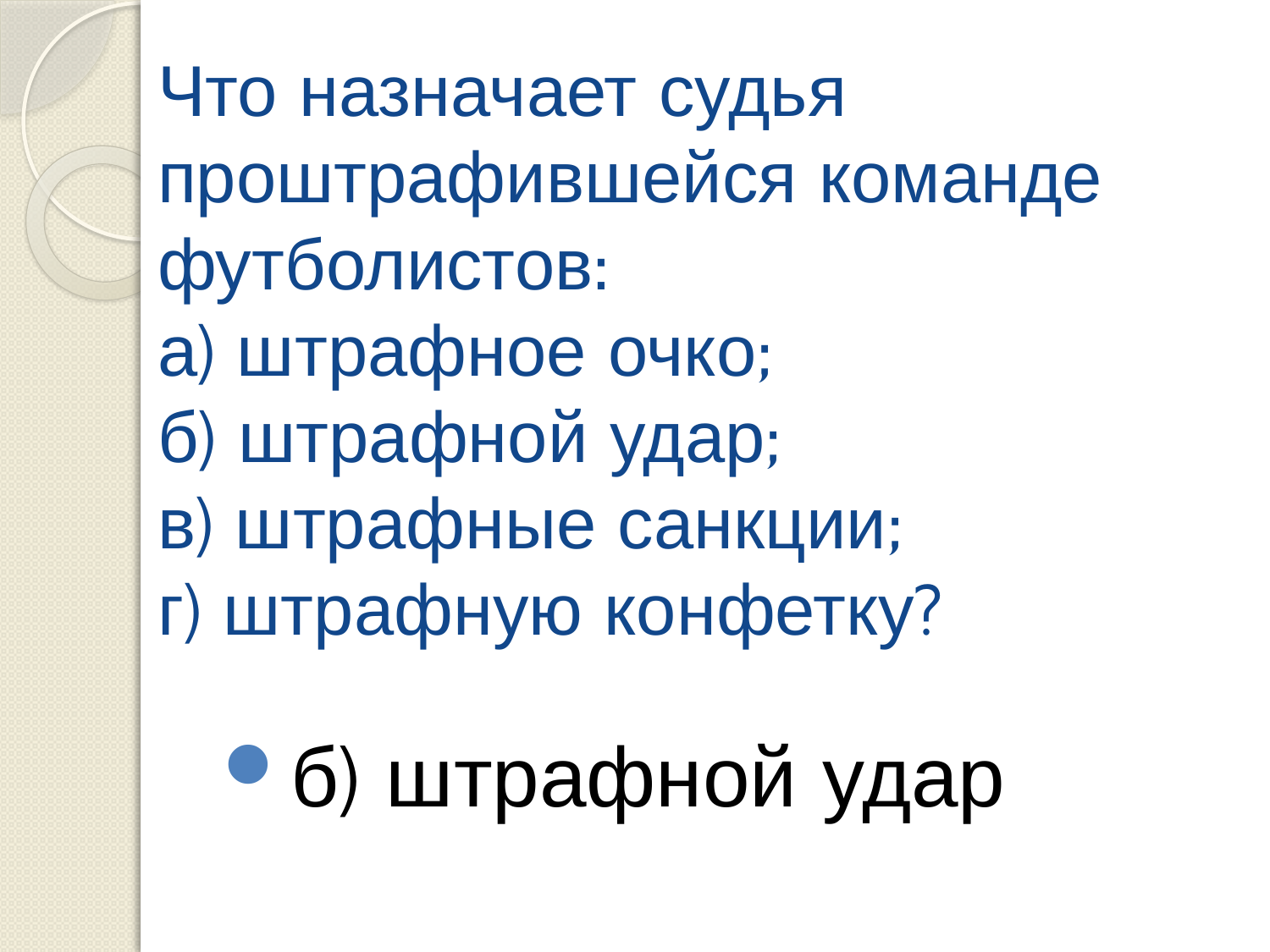

# Что назначает судья проштрафившейся команде футболистов: а) штрафное очко; б) штрафной удар; в) штрафные санкции; г) штрафную конфетку?
б) штрафной удар